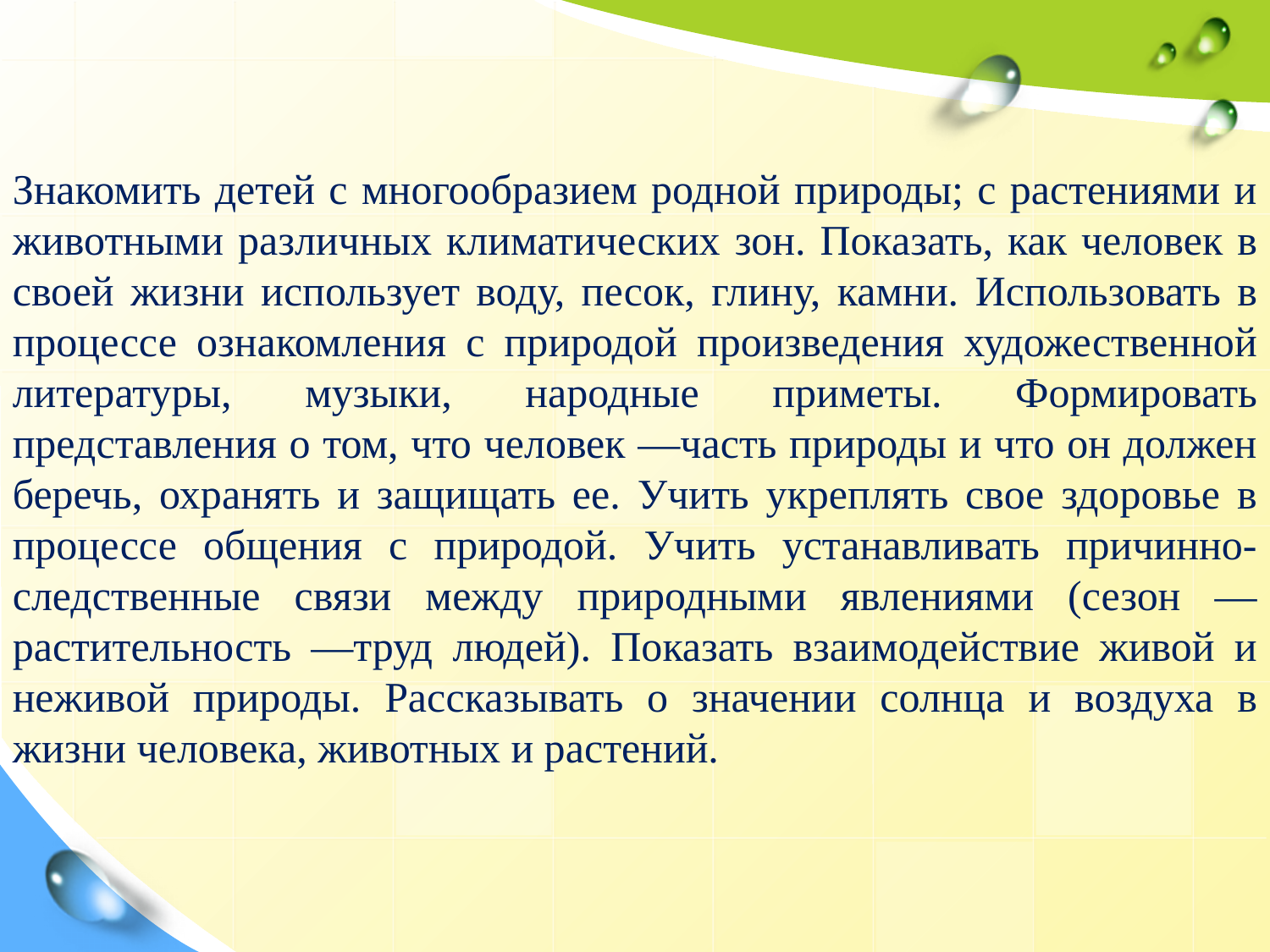

Знакомить детей с многообразием родной природы; с растениями и животными различных климатических зон. Показать, как человек в своей жизни использует воду, песок, глину, камни. Использовать в процессе ознакомления с природой произведения художественной литературы, музыки, народные приметы. Формировать представления о том, что человек —часть природы и что он должен беречь, охранять и защищать ее. Учить укреплять свое здоровье в процессе общения с природой. Учить устанавливать причинно-следственные связи между природными явлениями (сезон —растительность —труд людей). Показать взаимодействие живой и неживой природы. Рассказывать о значении солнца и воздуха в жизни человека, животных и растений.